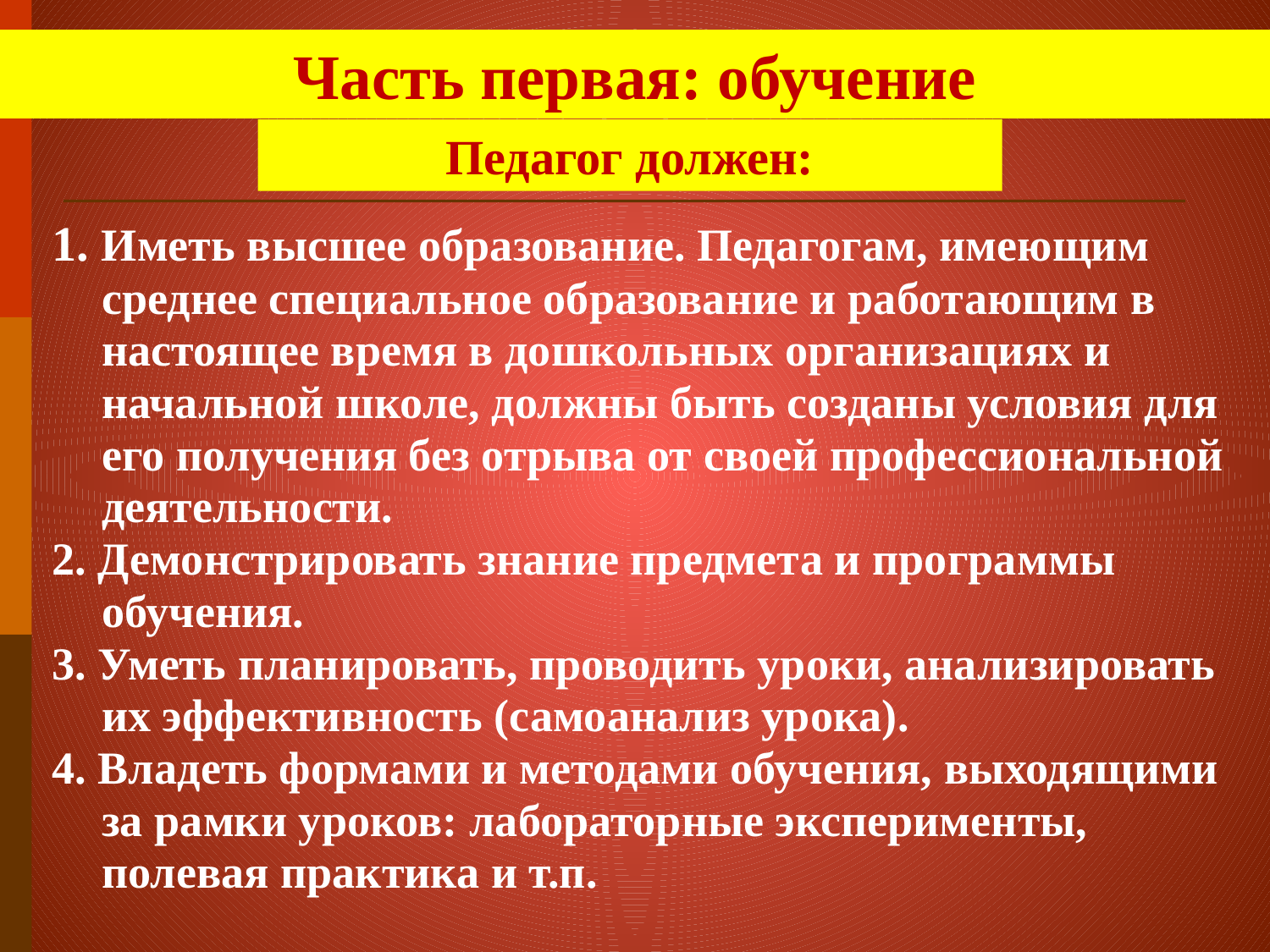

Часть первая: обучение
Педагог должен:
1. Иметь высшее образование. Педагогам, имеющим среднее специальное образование и работающим в настоящее время в дошкольных организациях и начальной школе, должны быть созданы условия для его получения без отрыва от своей профессиональной деятельности.
2. Демонстрировать знание предмета и программы обучения.
3. Уметь планировать, проводить уроки, анализировать их эффективность (самоанализ урока).
4. Владеть формами и методами обучения, выходящими за рамки уроков: лабораторные эксперименты, полевая практика и т.п.